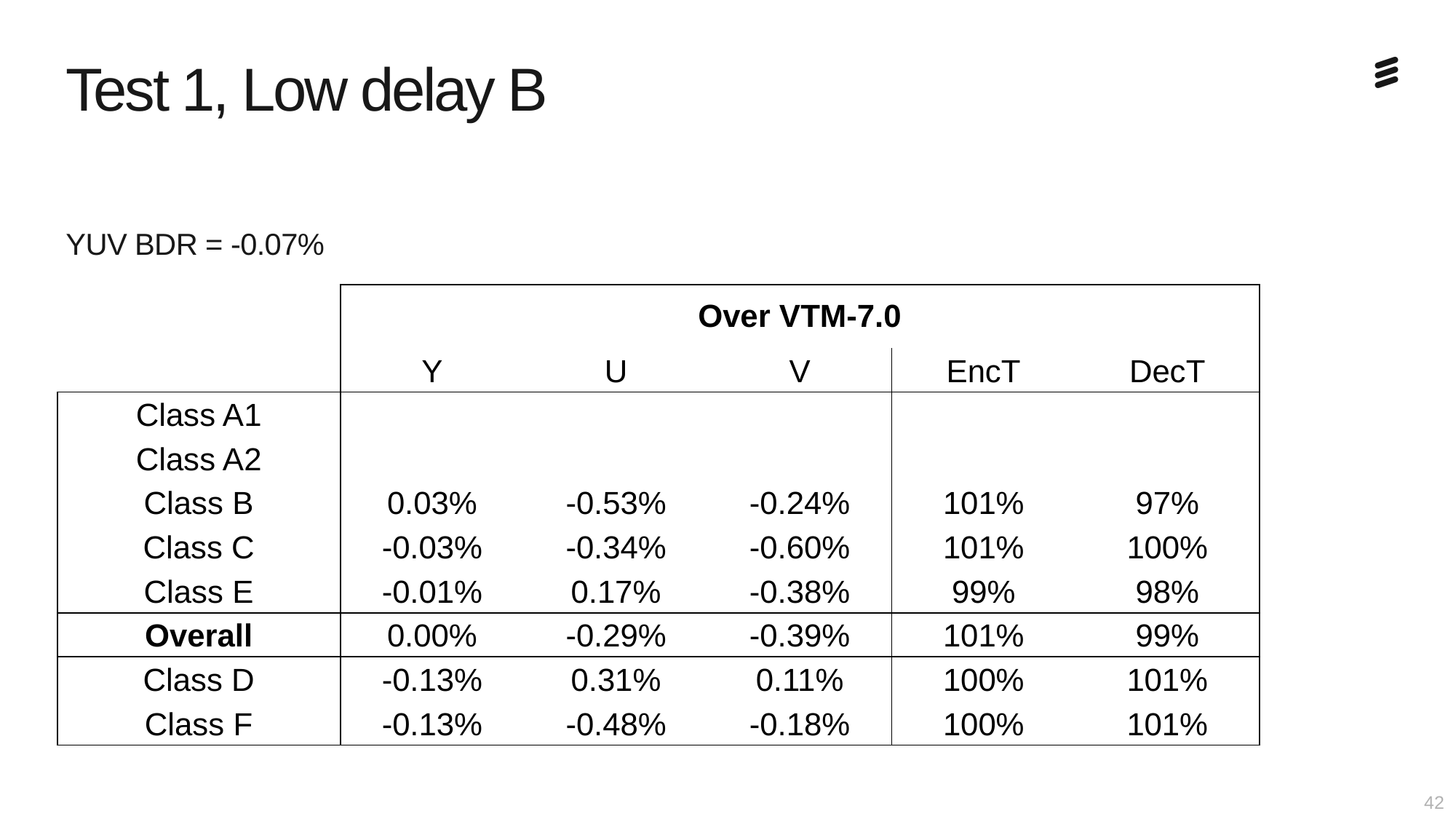

# Test 1, Low delay B
YUV BDR = -0.07%
|  | Over VTM-7.0 |  |  |  |  |
| --- | --- | --- | --- | --- | --- |
|  | Y | U | V | EncT | DecT |
| Class A1 |  |  |  |  |  |
| Class A2 |  |  |  |  |  |
| Class B | 0.03% | -0.53% | -0.24% | 101% | 97% |
| Class C | -0.03% | -0.34% | -0.60% | 101% | 100% |
| Class E | -0.01% | 0.17% | -0.38% | 99% | 98% |
| Overall | 0.00% | -0.29% | -0.39% | 101% | 99% |
| Class D | -0.13% | 0.31% | 0.11% | 100% | 101% |
| Class F | -0.13% | -0.48% | -0.18% | 100% | 101% |
42